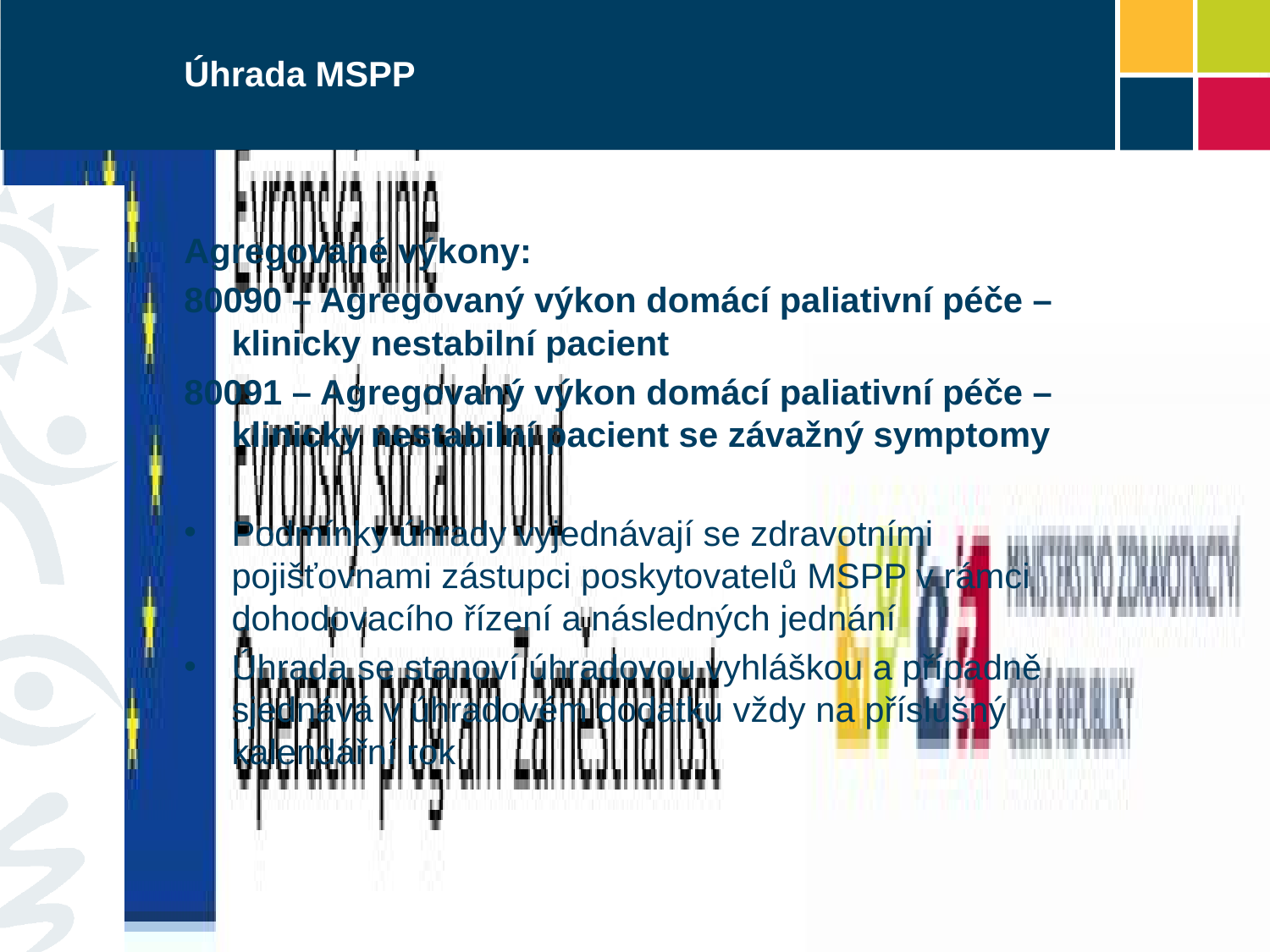

# Úhrada MSPP
Agregované výkony:
80090 – Agregovaný výkon domácí paliativní péče – klinicky nestabilní pacient
80091 – Agregovaný výkon domácí paliativní péče – klinicky nestabilní pacient se závažný symptomy

Podmínky úhrady vyjednávají se zdravotními pojišťovnami zástupci poskytovatelů MSPP v rámci dohodovacího řízení a následných jednání
Úhrada se stanoví úhradovou vyhláškou a případně sjednává v úhradovém dodatku vždy na příslušný kalendářní rok